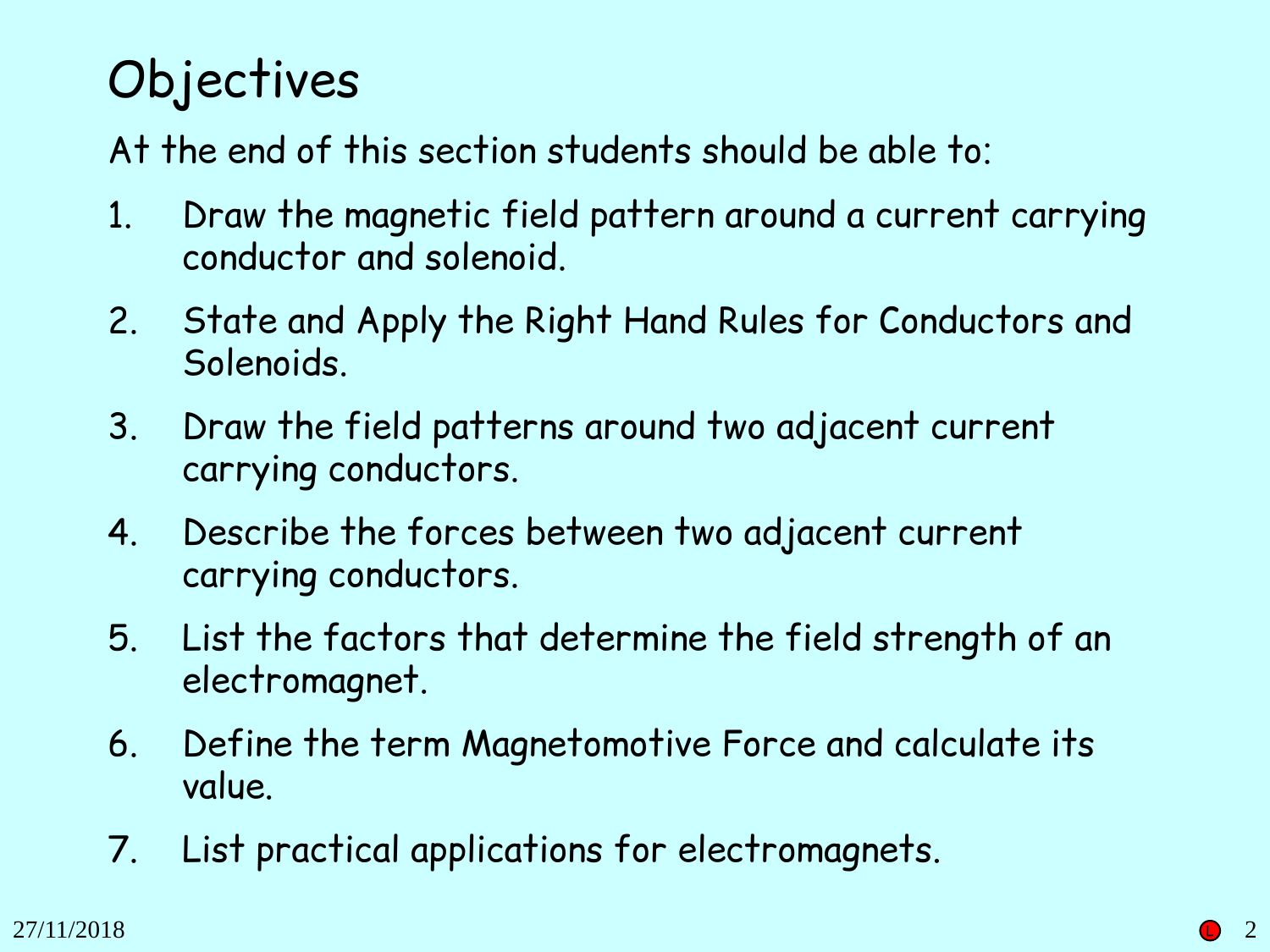

Objectives
At the end of this section students should be able to:
1.	Draw the magnetic field pattern around a current carrying conductor and solenoid.
2.	State and Apply the Right Hand Rules for Conductors and Solenoids.
3.	Draw the field patterns around two adjacent current carrying conductors.
4.	Describe the forces between two adjacent current carrying conductors.
5.	List the factors that determine the field strength of an electromagnet.
6.	Define the term Magnetomotive Force and calculate its value.
7.	List practical applications for electromagnets.
27/11/2018
2
L